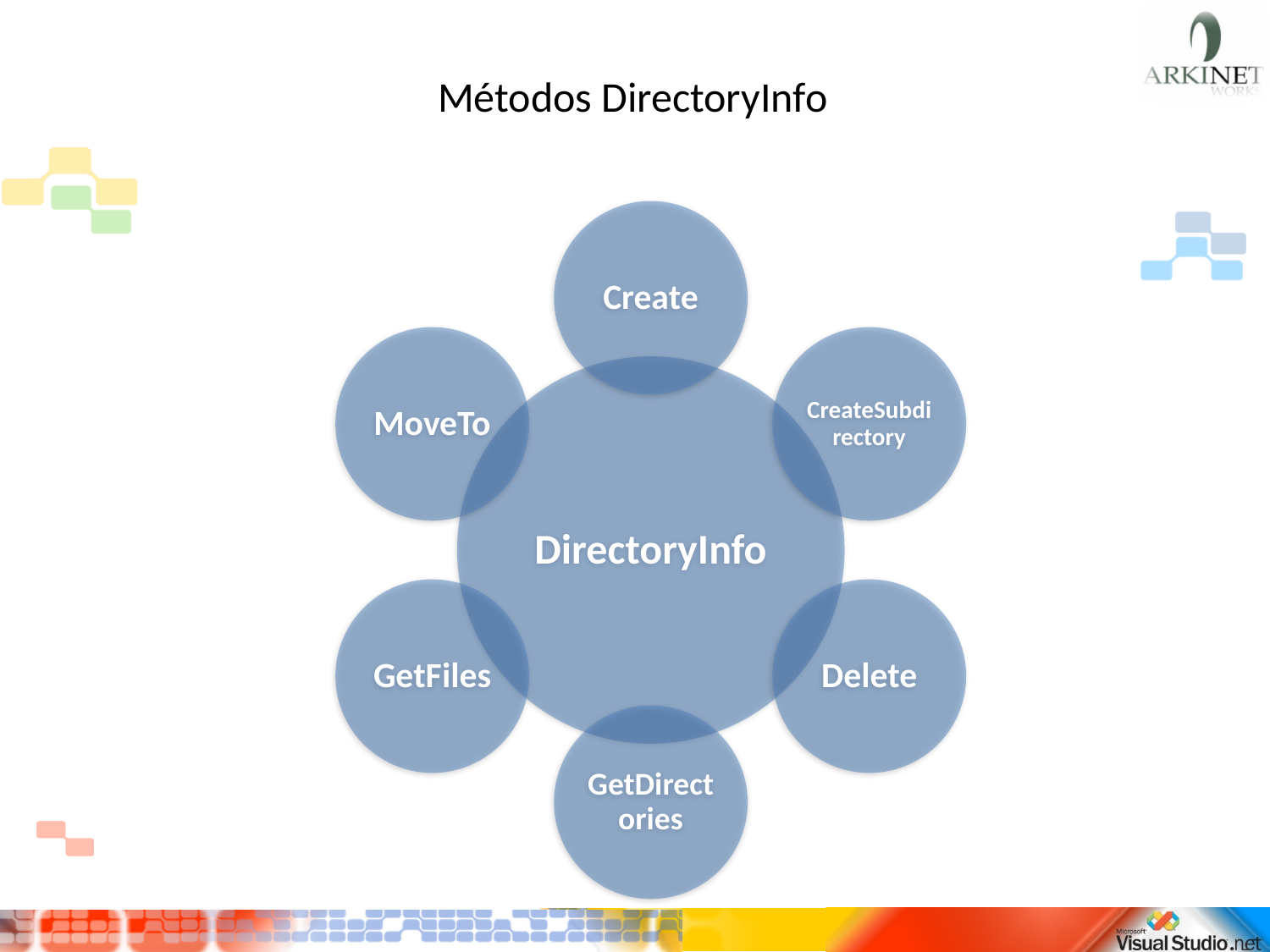

Métodos DirectoryInfo
DirectoryInfo
Create
CreateSubdirectory
Delete
GetDirectories
GetFiles
MoveTo